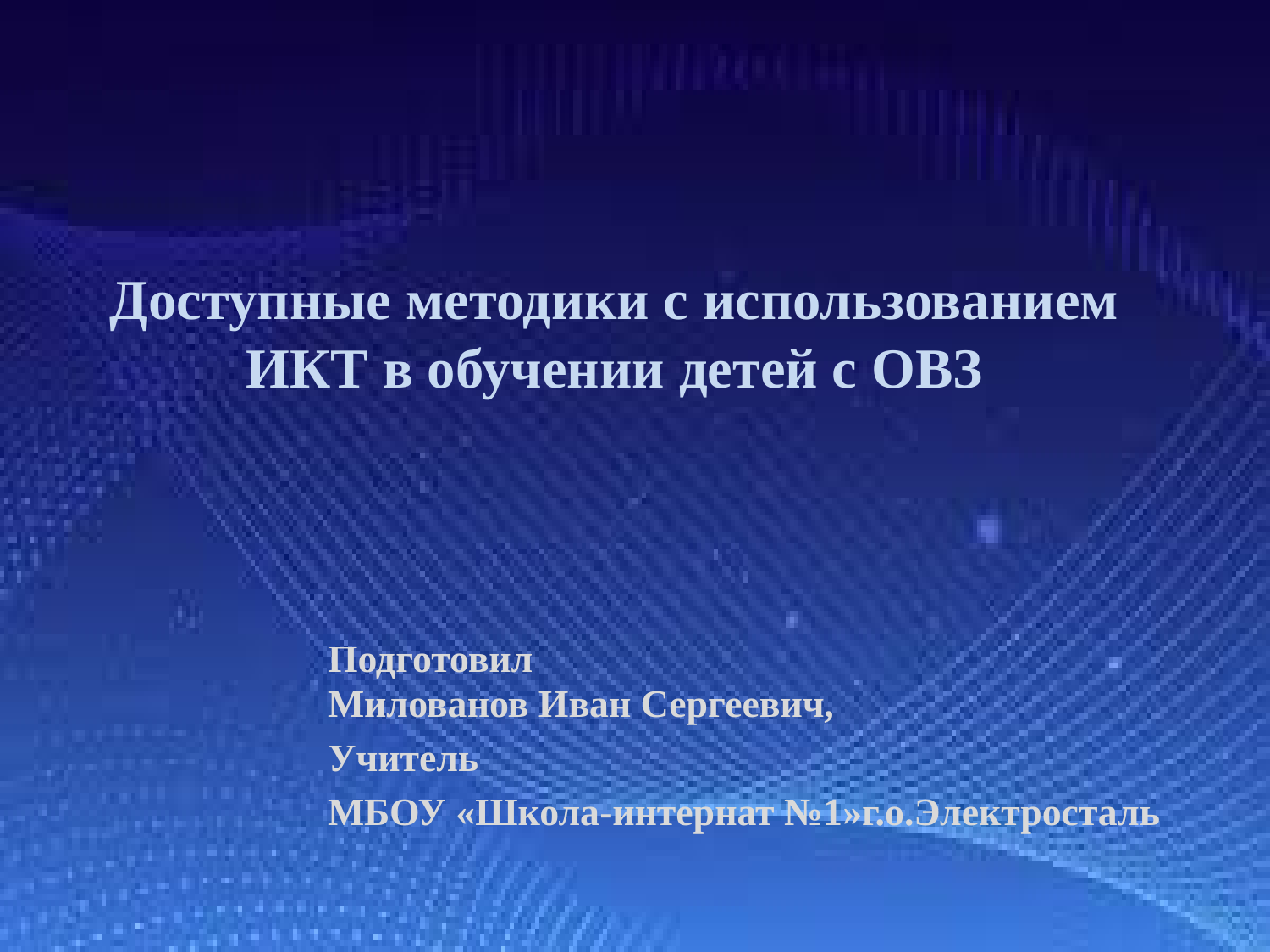

# Доступные методики с использованием ИКТ в обучении детей с ОВЗ
Подготовил
Милованов Иван Сергеевич,
Учитель
МБОУ «Школа-интернат №1»г.о.Электросталь